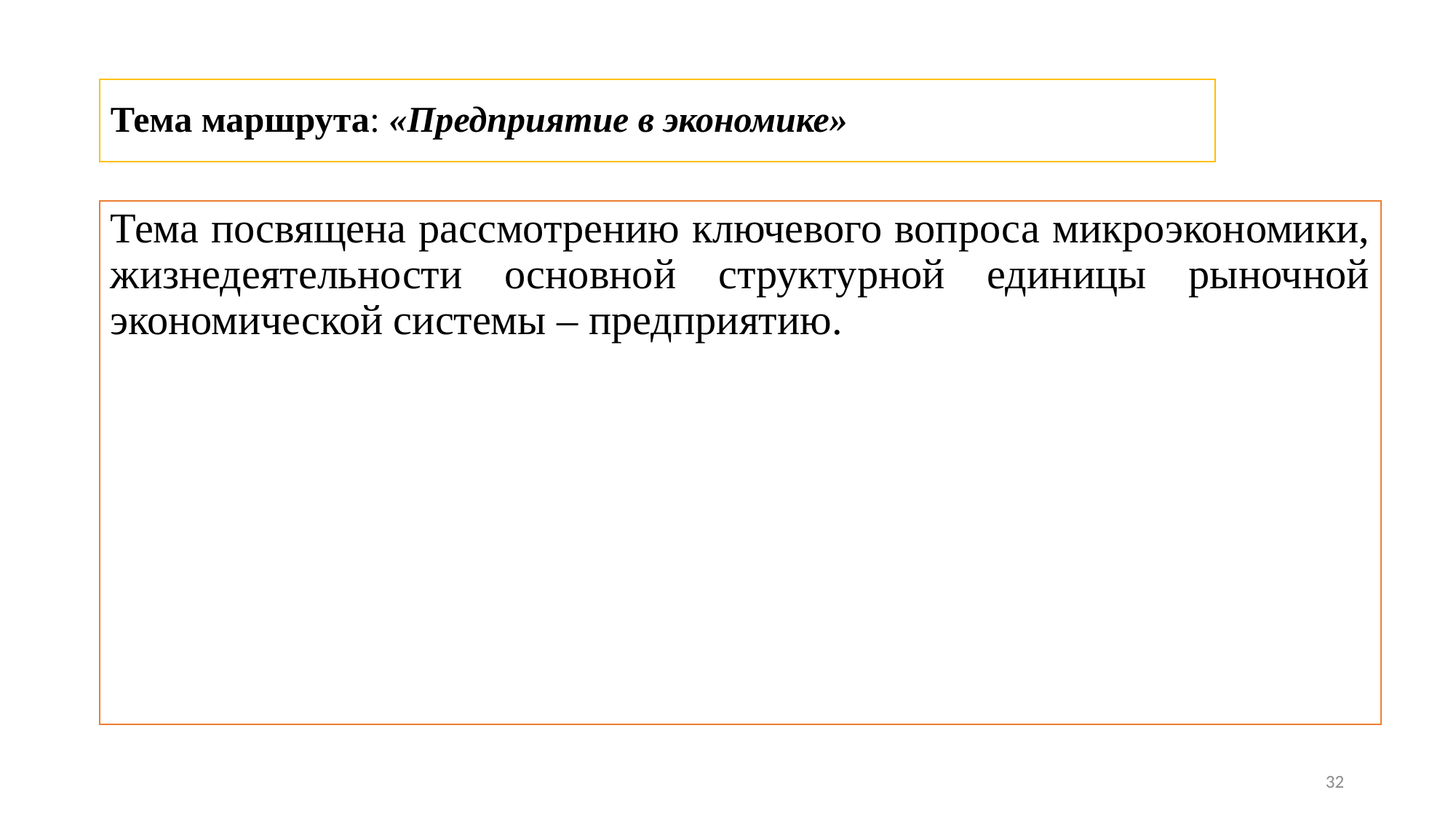

# Тема маршрута: «Предприятие в экономике»
Тема посвящена рассмотрению ключевого вопроса микроэкономики, жизнедеятельности основной структурной единицы рыночной экономической системы – предприятию.

32